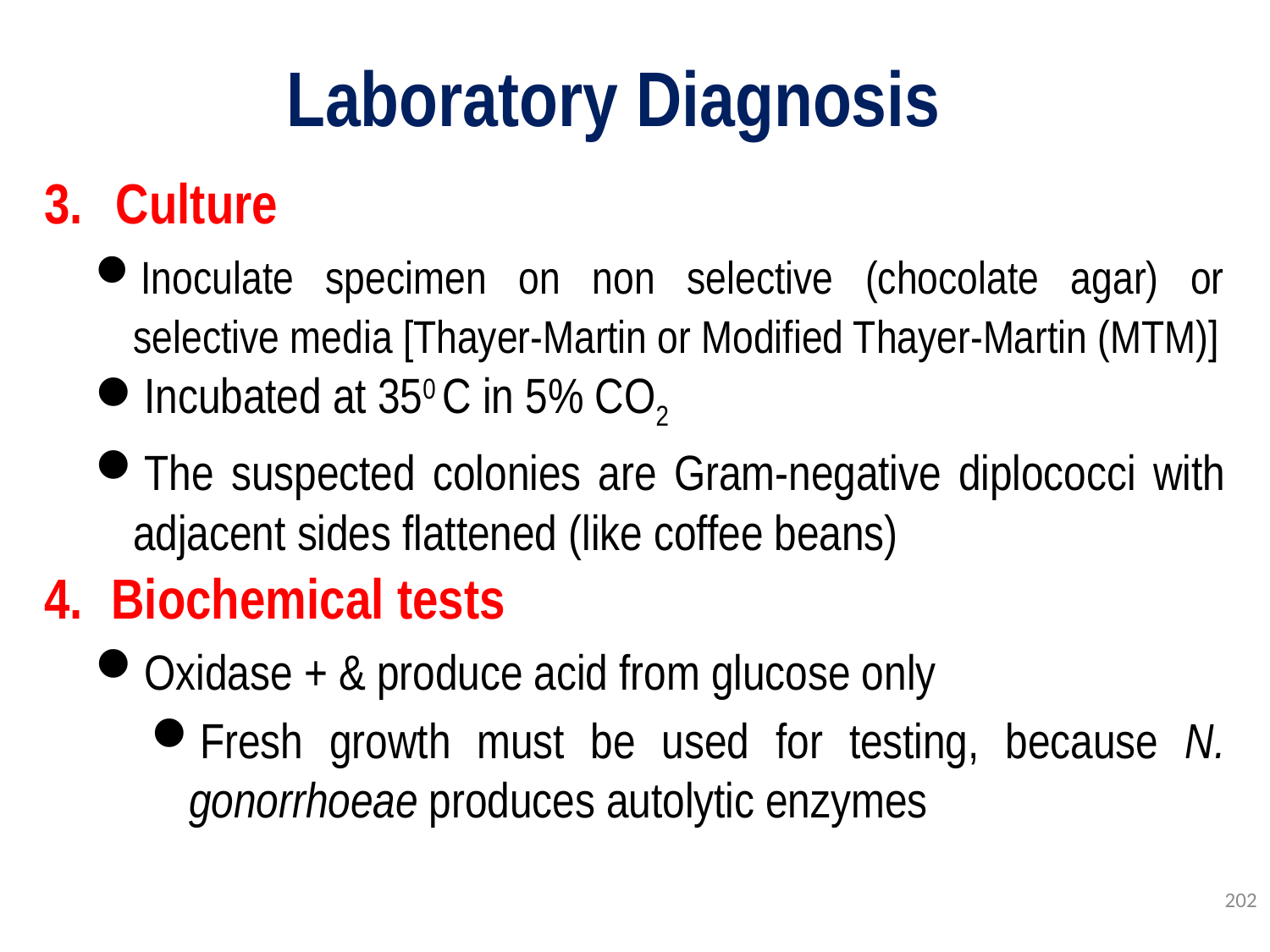

# Laboratory Diagnosis
Culture
Inoculate specimen on non selective (chocolate agar) or selective media [Thayer-Martin or Modified Thayer-Martin (MTM)]
Incubated at 350 C in 5% CO2
The suspected colonies are Gram-negative diplococci with adjacent sides flattened (like coffee beans)
Biochemical tests
Oxidase + & produce acid from glucose only
Fresh growth must be used for testing, because N. gonorrhoeae produces autolytic enzymes

202